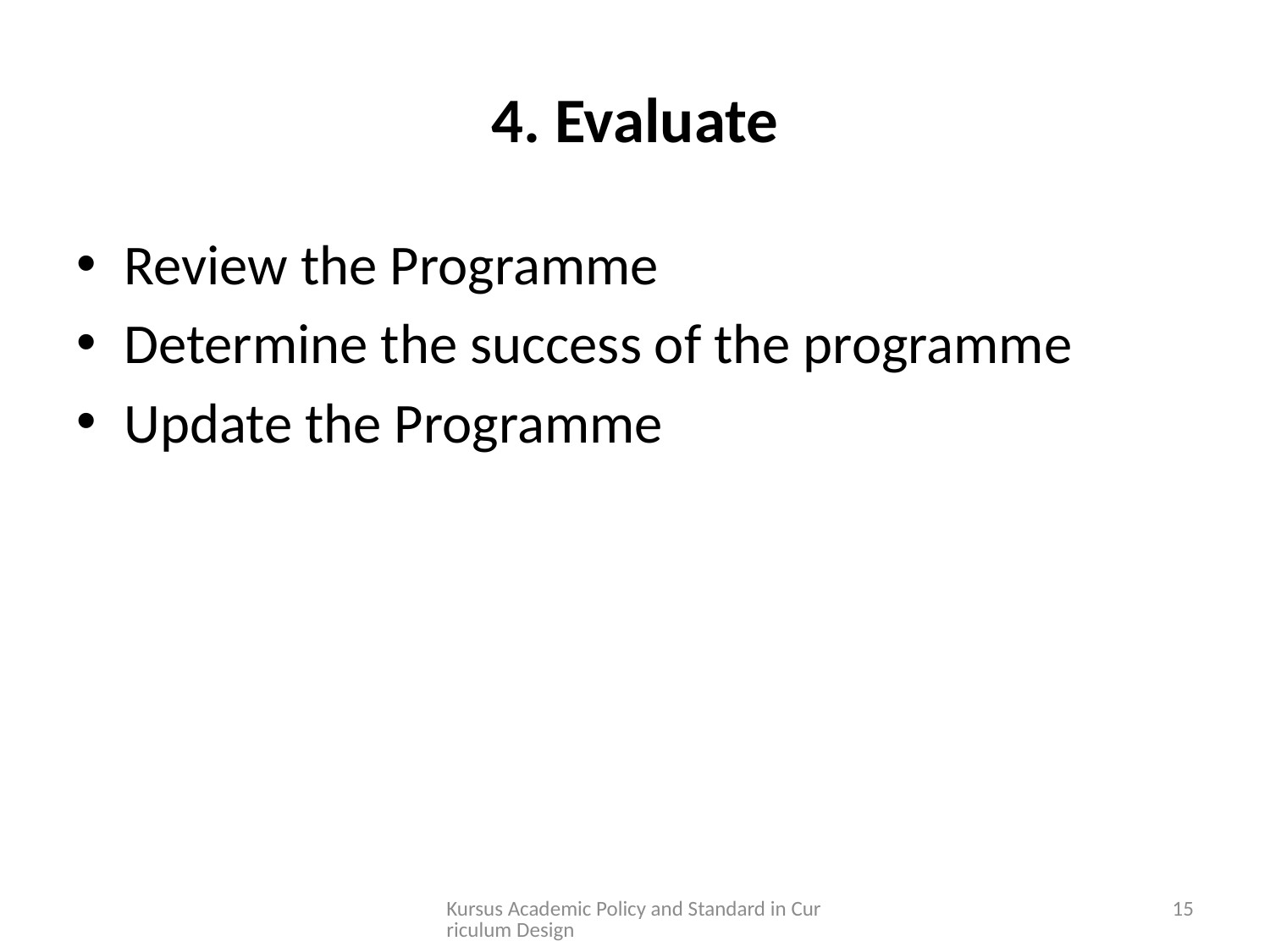

# 4. Evaluate
Review the Programme
Determine the success of the programme
Update the Programme
Kursus Academic Policy and Standard in Curriculum Design
15